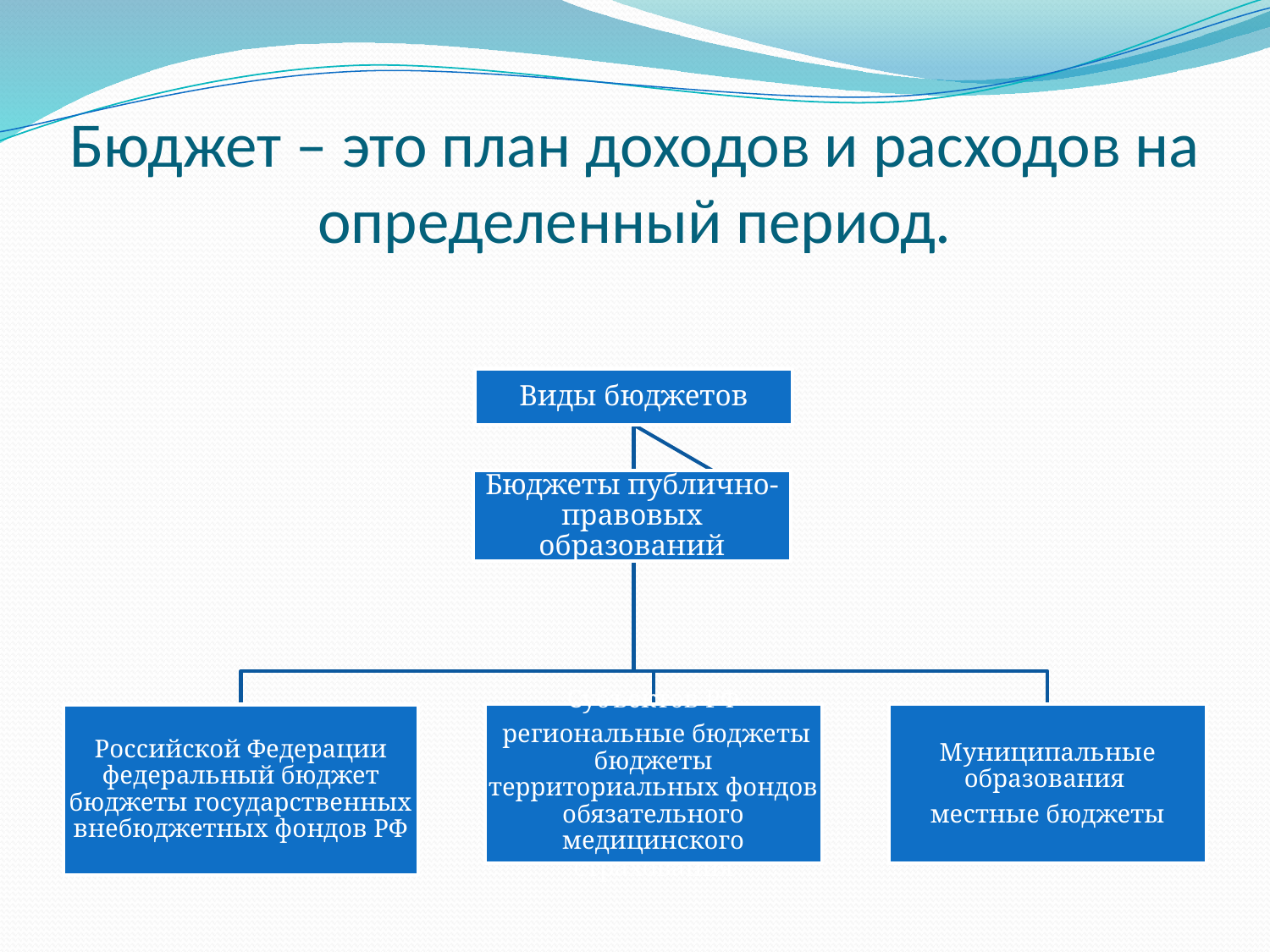

# Бюджет – это план доходов и расходов на определенный период.
Виды бюджетов
Российской Федерации федеральный бюджет бюджеты государственных внебюджетных фондов РФ
Субъектов РФ
 региональные бюджеты бюджеты территориальных фондов обязательного медицинского страхования
Муниципальные образования
местные бюджеты
Бюджеты публично-правовых образований